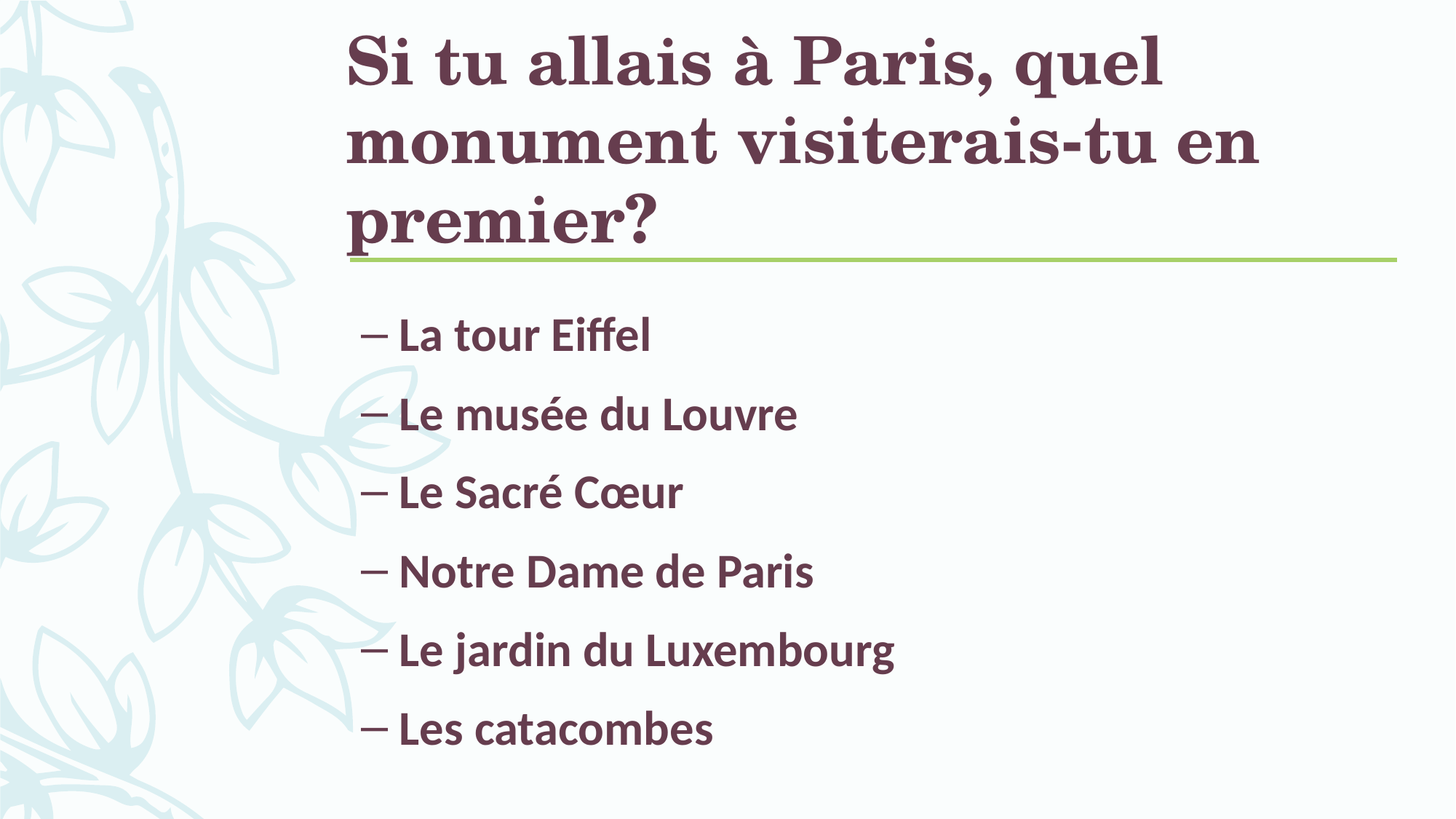

# Si tu allais à Paris, quel monument visiterais-tu en premier?
La tour Eiffel
Le musée du Louvre
Le Sacré Cœur
Notre Dame de Paris
Le jardin du Luxembourg
Les catacombes